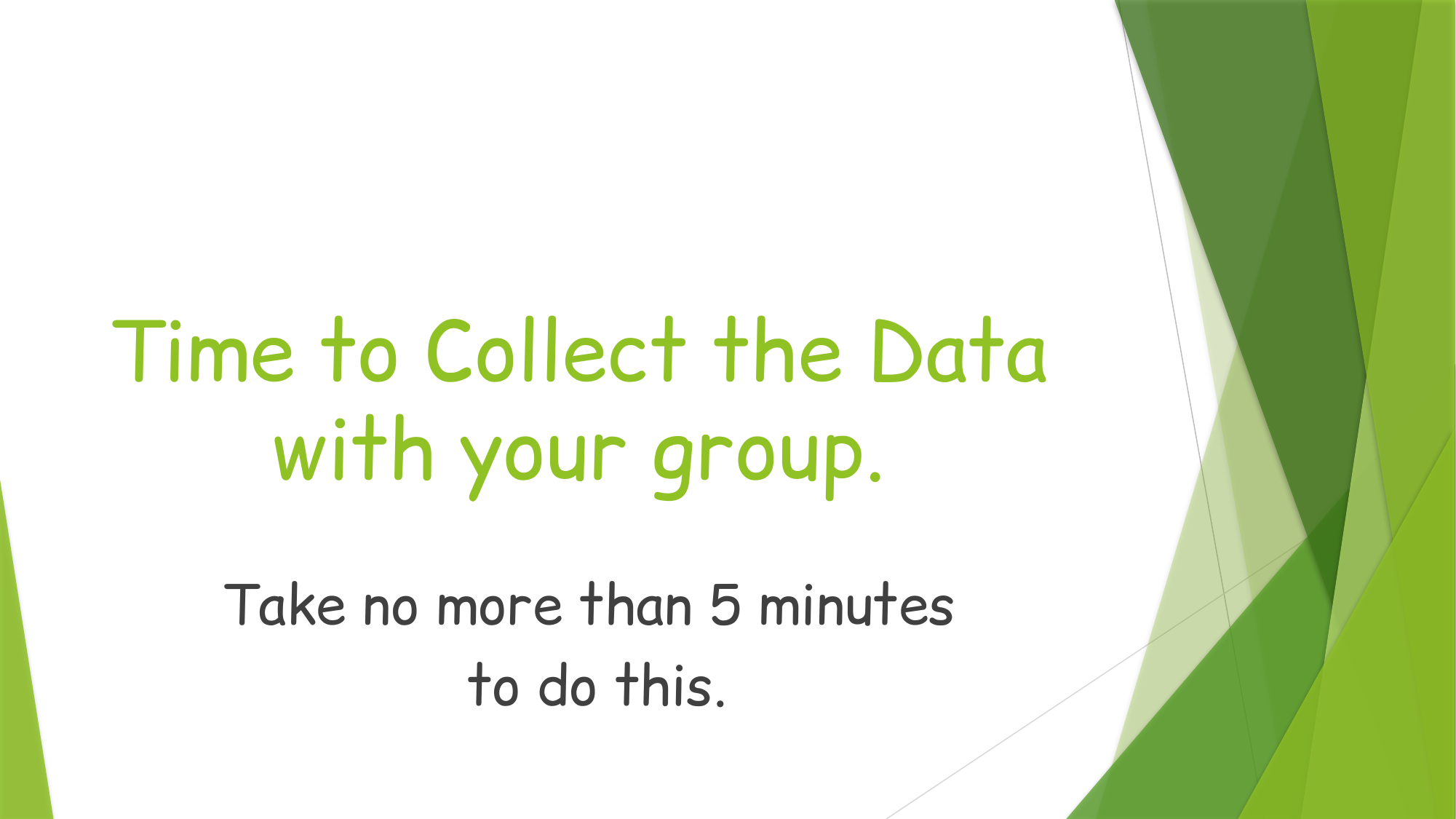

# Time to Collect the Data with your group.
Take no more than 5 minutes
to do this.